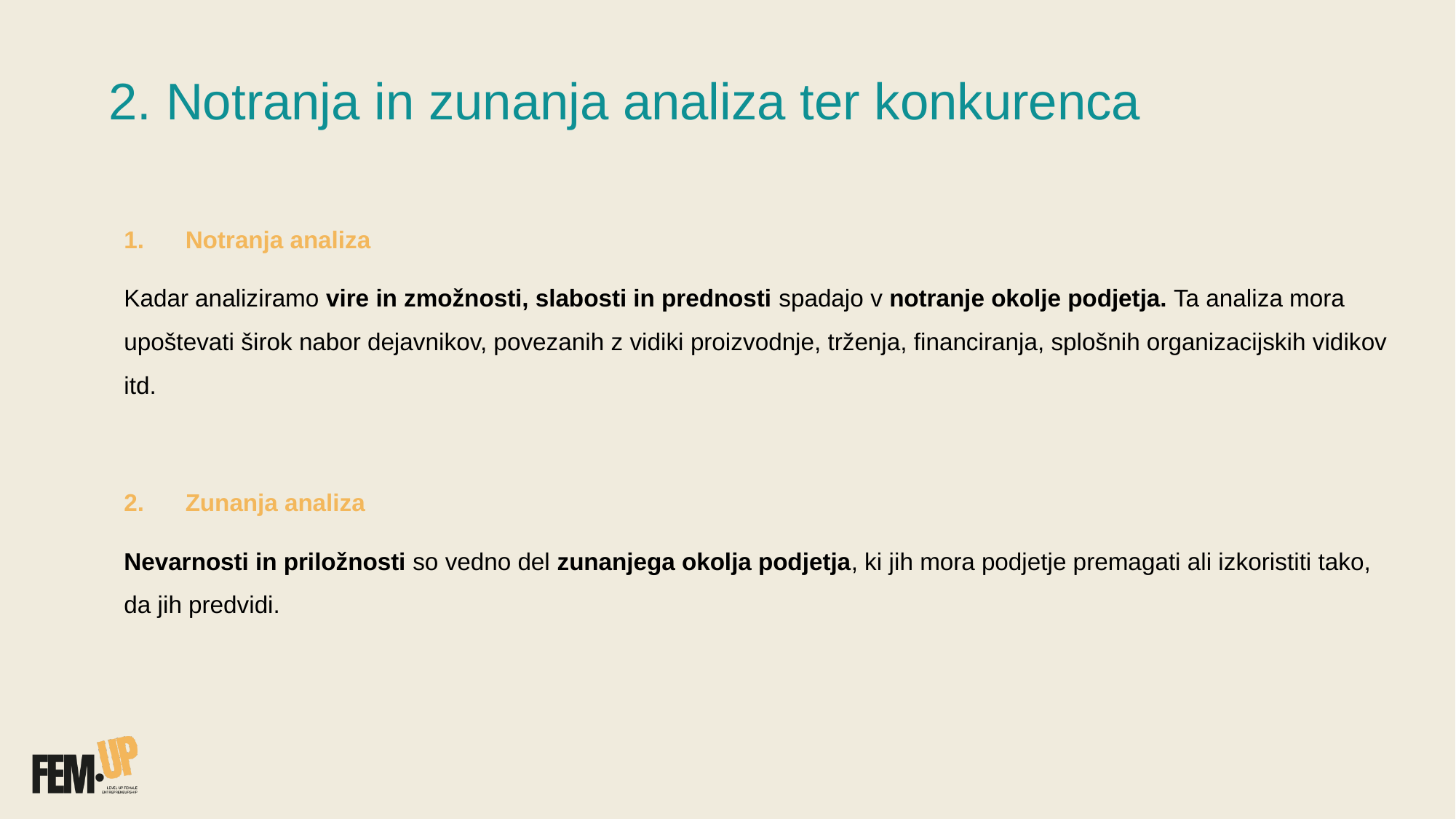

# 2. Notranja in zunanja analiza ter konkurenca
Notranja analiza
Kadar analiziramo vire in zmožnosti, slabosti in prednosti spadajo v notranje okolje podjetja. Ta analiza mora upoštevati širok nabor dejavnikov, povezanih z vidiki proizvodnje, trženja, financiranja, splošnih organizacijskih vidikov itd.

2.	Zunanja analiza
Nevarnosti in priložnosti so vedno del zunanjega okolja podjetja, ki jih mora podjetje premagati ali izkoristiti tako, da jih predvidi.